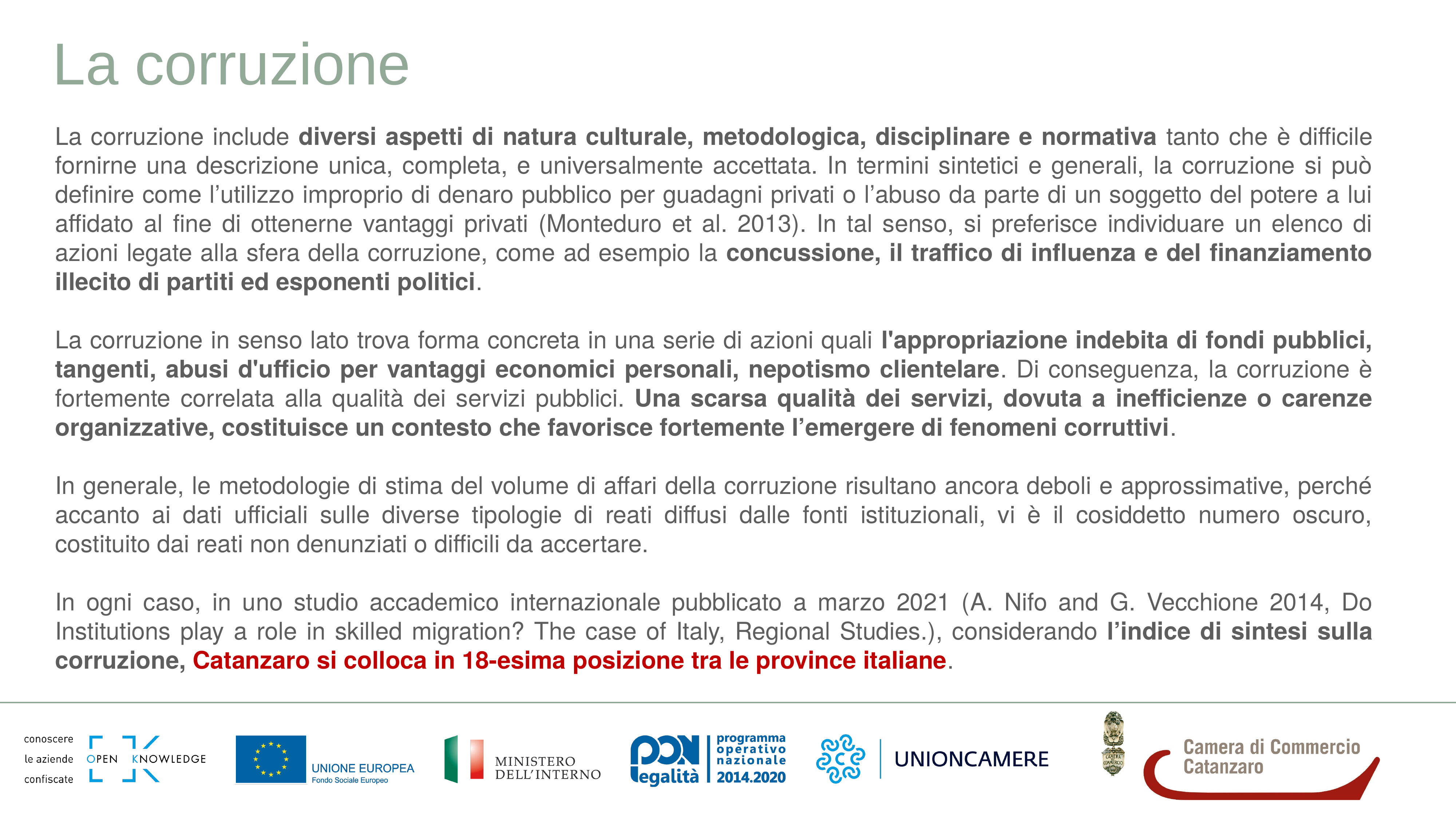

La corruzione
La corruzione include diversi aspetti di natura culturale, metodologica, disciplinare e normativa tanto che è difficile fornirne una descrizione unica, completa, e universalmente accettata. In termini sintetici e generali, la corruzione si può definire come l’utilizzo improprio di denaro pubblico per guadagni privati o l’abuso da parte di un soggetto del potere a lui affidato al fine di ottenerne vantaggi privati (Monteduro et al. 2013). In tal senso, si preferisce individuare un elenco di azioni legate alla sfera della corruzione, come ad esempio la concussione, il traffico di influenza e del finanziamento illecito di partiti ed esponenti politici.

La corruzione in senso lato trova forma concreta in una serie di azioni quali l'appropriazione indebita di fondi pubblici, tangenti, abusi d'ufficio per vantaggi economici personali, nepotismo clientelare. Di conseguenza, la corruzione è fortemente correlata alla qualità dei servizi pubblici. Una scarsa qualità dei servizi, dovuta a inefficienze o carenze organizzative, costituisce un contesto che favorisce fortemente l’emergere di fenomeni corruttivi.

In generale, le metodologie di stima del volume di affari della corruzione risultano ancora deboli e approssimative, perché accanto ai dati ufficiali sulle diverse tipologie di reati diffusi dalle fonti istituzionali, vi è il cosiddetto numero oscuro, costituito dai reati non denunziati o difficili da accertare.

In ogni caso, in uno studio accademico internazionale pubblicato a marzo 2021 (A. Nifo and G. Vecchione 2014, Do Institutions play a role in skilled migration? The case of Italy, Regional Studies.), considerando l’indice di sintesi sulla corruzione, Catanzaro si colloca in 18-esima posizione tra le province italiane.